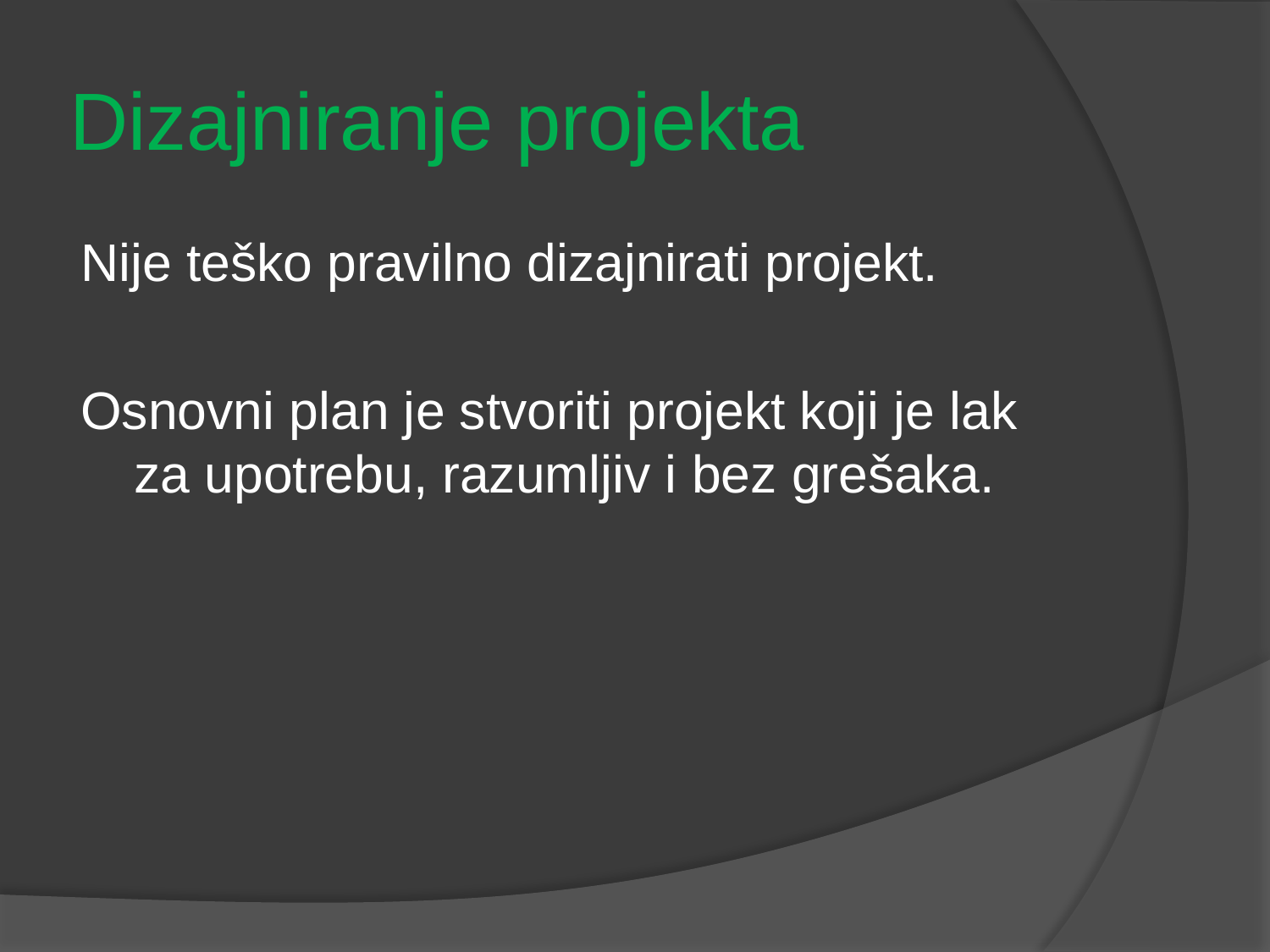

# Dizajniranje projekta
Nije teško pravilno dizajnirati projekt.

Osnovni plan je stvoriti projekt koji je lak za upotrebu, razumljiv i bez grešaka.